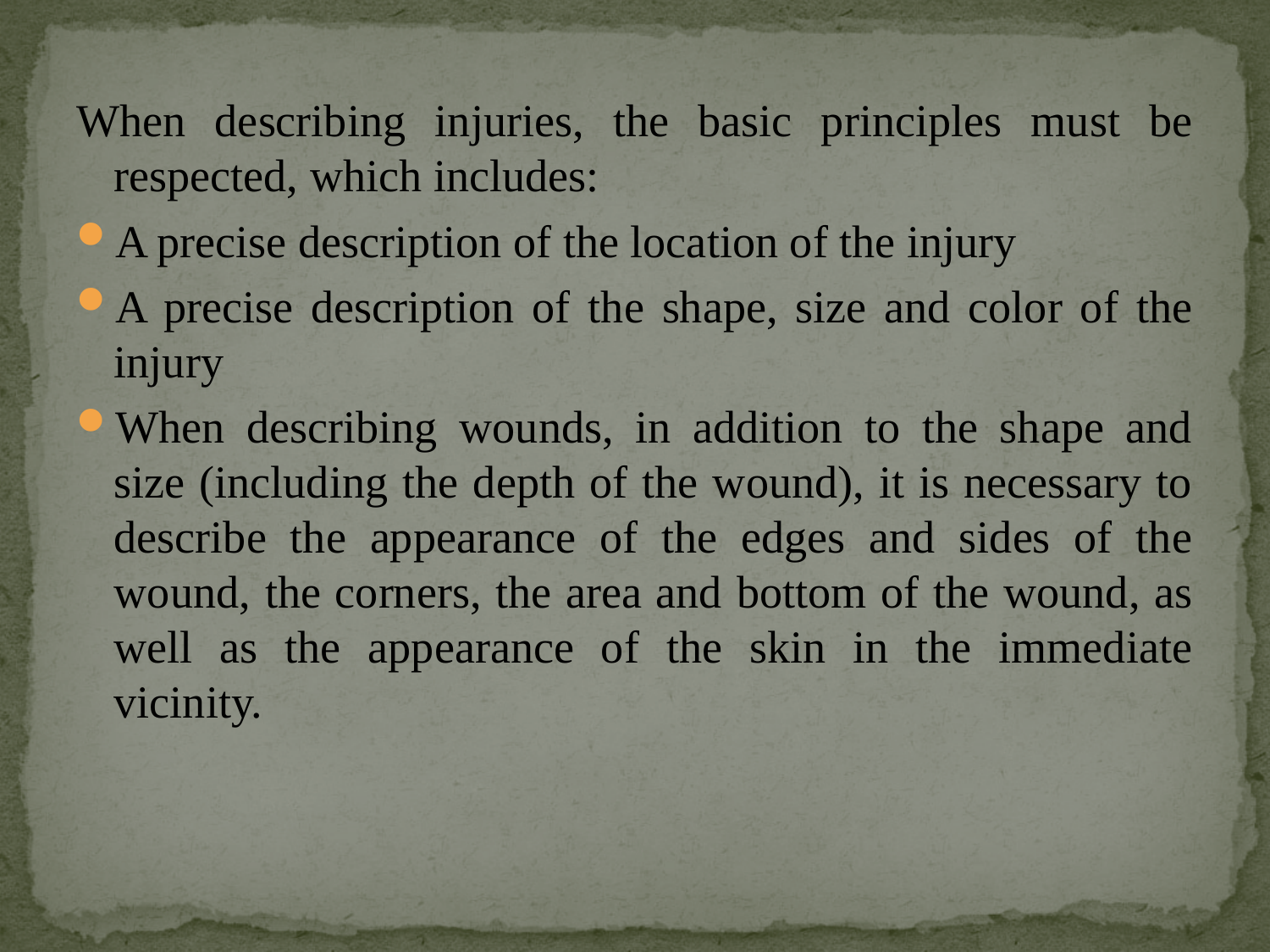

When describing injuries, the basic principles must be respected, which includes:
A precise description of the location of the injury
A precise description of the shape, size and color of the injury
When describing wounds, in addition to the shape and size (including the depth of the wound), it is necessary to describe the appearance of the edges and sides of the wound, the corners, the area and bottom of the wound, as well as the appearance of the skin in the immediate vicinity.